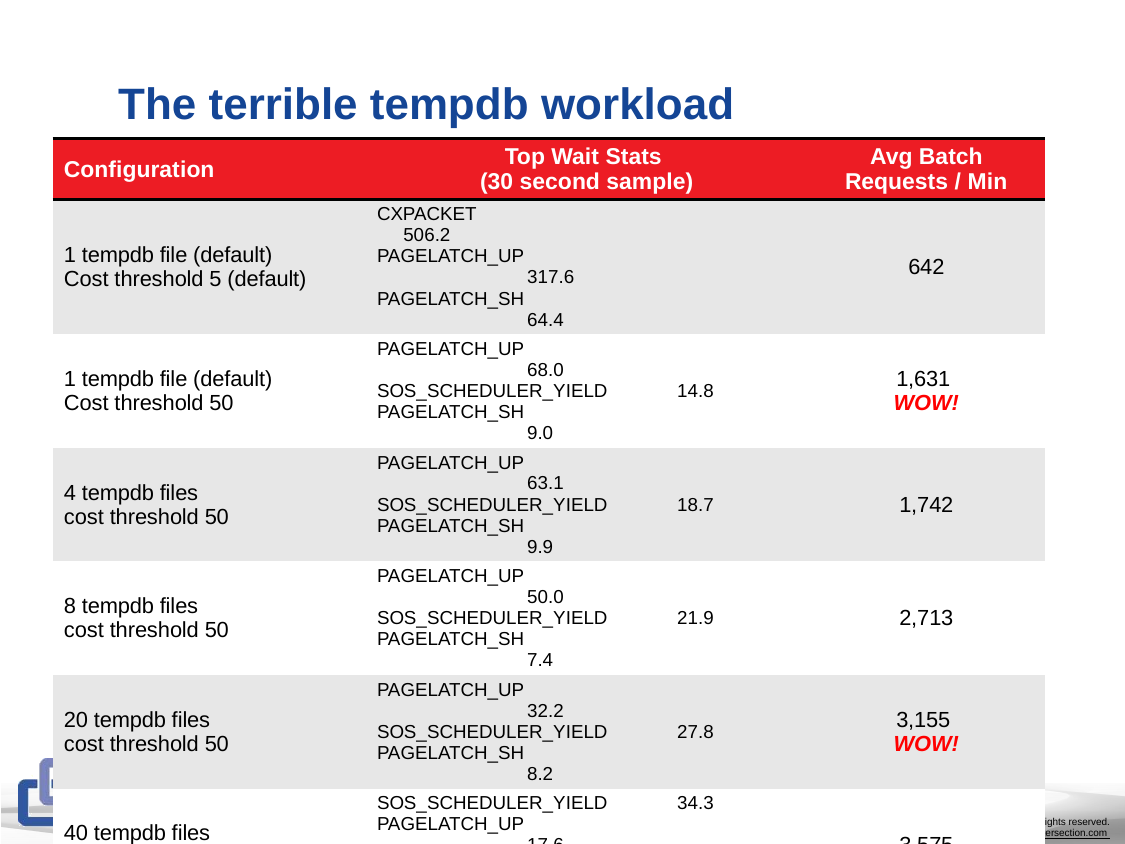

# The terrible tempdb workload
| Configuration | Top Wait Stats (30 second sample) | Avg Batch Requests / Min |
| --- | --- | --- |
| 1 tempdb file (default) Cost threshold 5 (default) | CXPACKET 506.2 PAGELATCH\_UP 317.6 PAGELATCH\_SH 64.4 | 642 |
| 1 tempdb file (default) Cost threshold 50 | PAGELATCH\_UP 68.0 SOS\_SCHEDULER\_YIELD 14.8 PAGELATCH\_SH 9.0 | 1,631 WOW! |
| 4 tempdb files cost threshold 50 | PAGELATCH\_UP 63.1 SOS\_SCHEDULER\_YIELD 18.7 PAGELATCH\_SH 9.9 | 1,742 |
| 8 tempdb files cost threshold 50 | PAGELATCH\_UP 50.0 SOS\_SCHEDULER\_YIELD 21.9 PAGELATCH\_SH 7.4 | 2,713 |
| 20 tempdb files cost threshold 50 | PAGELATCH\_UP 32.2 SOS\_SCHEDULER\_YIELD 27.8 PAGELATCH\_SH 8.2 | 3,155 WOW! |
| 40 tempdb files cost threshold 50 | SOS\_SCHEDULER\_YIELD 34.3 PAGELATCH\_UP 17.6 PAGELATCH\_EX 8.4 | 3,575 |
| 60 tempdb files cost threshold 50 | SOS\_SCHEDULER\_YIELD 40.3 PAGELATCH\_EX 10.5 PAGELATCH\_SH 7.7 | 3,394 |